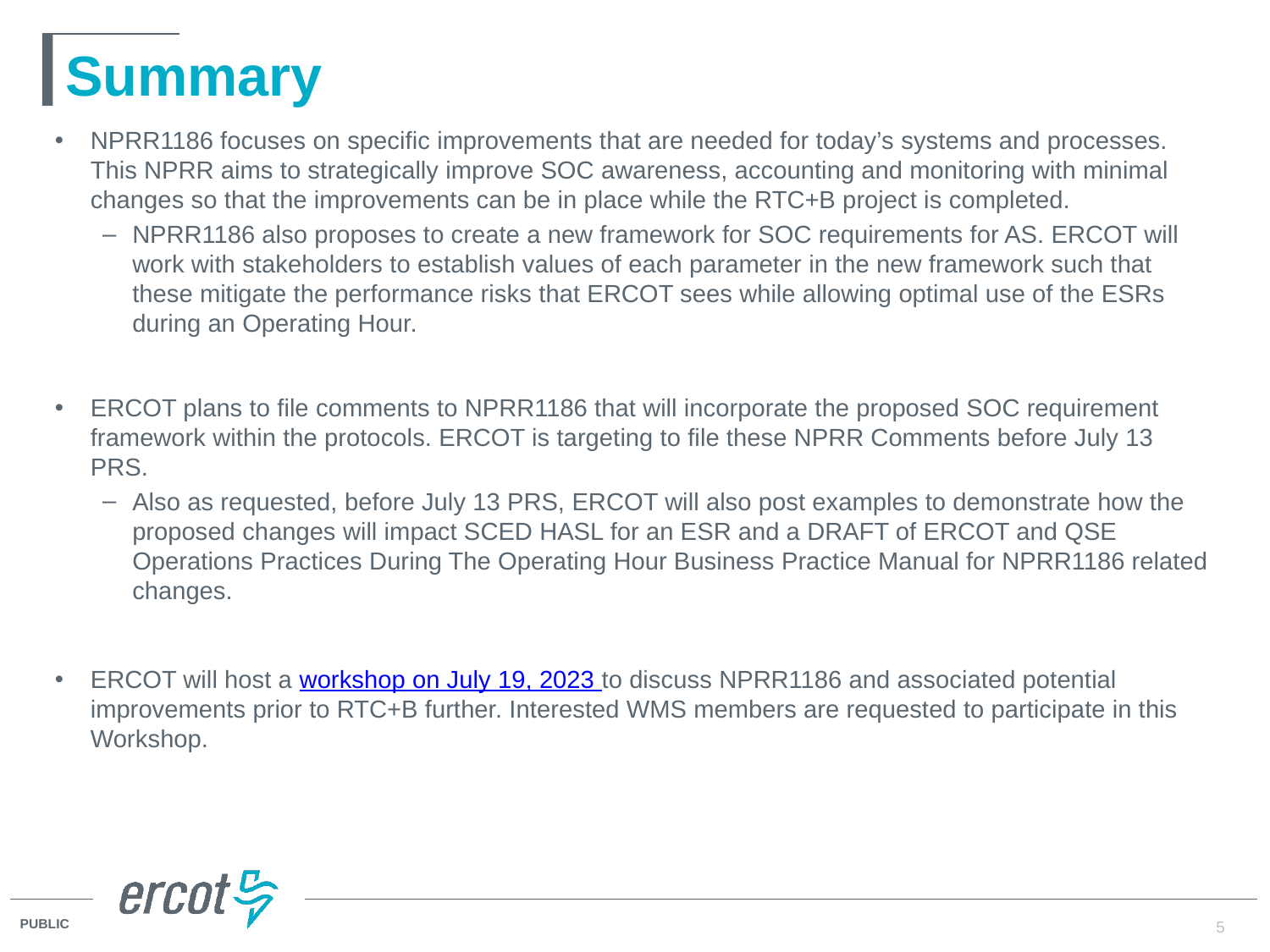

# Summary
NPRR1186 focuses on specific improvements that are needed for today’s systems and processes. This NPRR aims to strategically improve SOC awareness, accounting and monitoring with minimal changes so that the improvements can be in place while the RTC+B project is completed.
NPRR1186 also proposes to create a new framework for SOC requirements for AS. ERCOT will work with stakeholders to establish values of each parameter in the new framework such that these mitigate the performance risks that ERCOT sees while allowing optimal use of the ESRs during an Operating Hour.

ERCOT plans to file comments to NPRR1186 that will incorporate the proposed SOC requirement framework within the protocols. ERCOT is targeting to file these NPRR Comments before July 13 PRS.
Also as requested, before July 13 PRS, ERCOT will also post examples to demonstrate how the proposed changes will impact SCED HASL for an ESR and a DRAFT of ERCOT and QSE Operations Practices During The Operating Hour Business Practice Manual for NPRR1186 related changes.

ERCOT will host a workshop on July 19, 2023 to discuss NPRR1186 and associated potential improvements prior to RTC+B further. Interested WMS members are requested to participate in this Workshop.

5